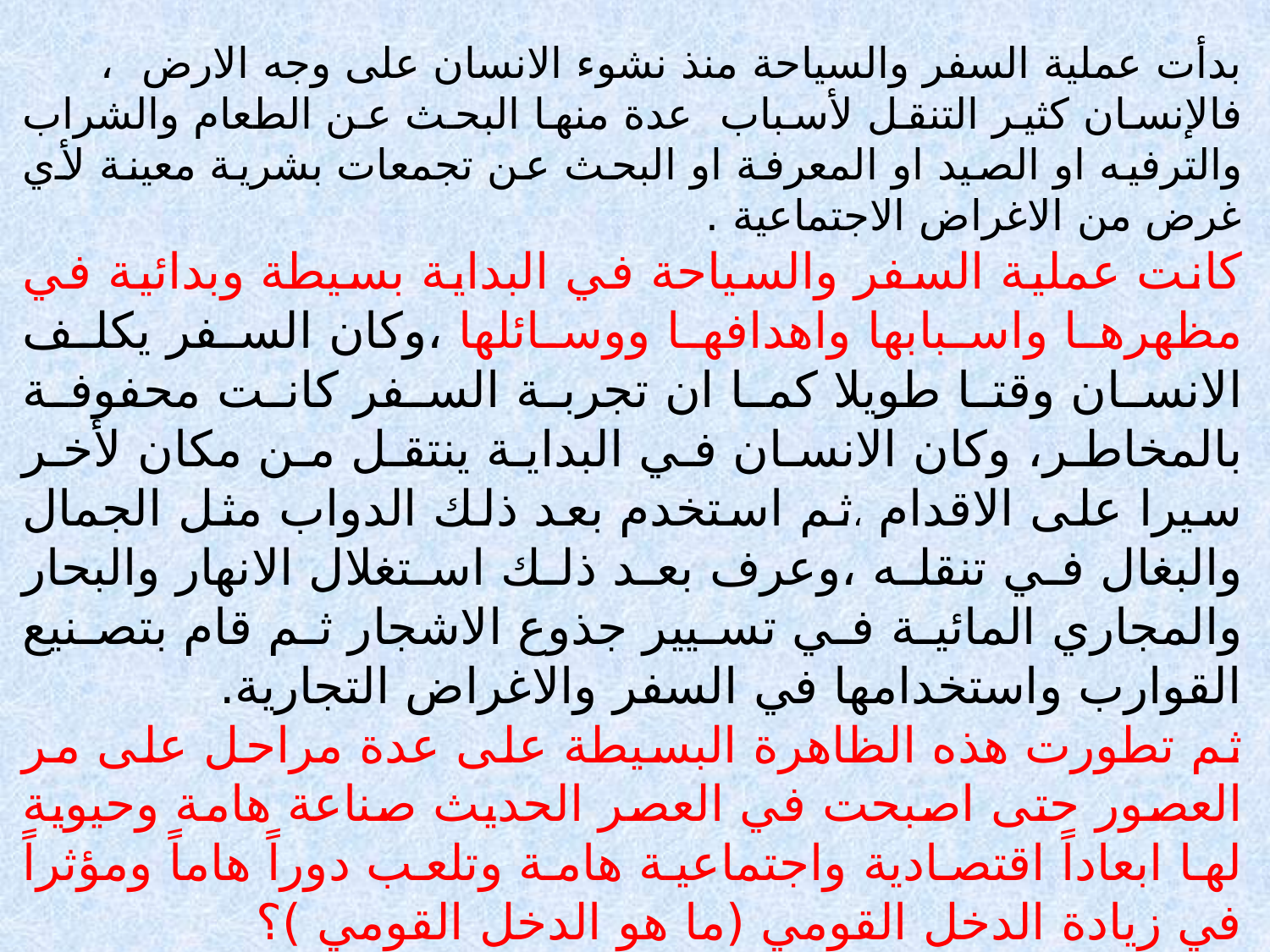

بدأت عملية السفر والسياحة منذ نشوء الانسان على وجه الارض  ،
فالإنسان كثير التنقل لأسباب  عدة منها البحث عن الطعام والشراب والترفيه او الصيد او المعرفة او البحث عن تجمعات بشرية معينة لأي غرض من الاغراض الاجتماعية .
كانت عملية السفر والسياحة في البداية بسيطة وبدائية في مظهرها واسبابها واهدافها ووسائلها ،وكان السفر يكلف الانسان وقتا طويلا كما ان تجربة السفر كانت محفوفة بالمخاطر، وكان الانسان في البداية ينتقل من مكان لأخر سيرا على الاقدام ،ثم استخدم بعد ذلك الدواب مثل الجمال والبغال في تنقله ،وعرف بعد ذلك استغلال الانهار والبحار والمجاري المائية في تسيير جذوع الاشجار ثم قام بتصنيع القوارب واستخدامها في السفر والاغراض التجارية.
ثم تطورت هذه الظاهرة البسيطة على عدة مراحل على مر العصور حتى اصبحت في العصر الحديث صناعة هامة وحيوية لها ابعاداً اقتصادية واجتماعية هامة وتلعب دوراً هاماً ومؤثراً في زيادة الدخل القومي (ما هو الدخل القومي )؟